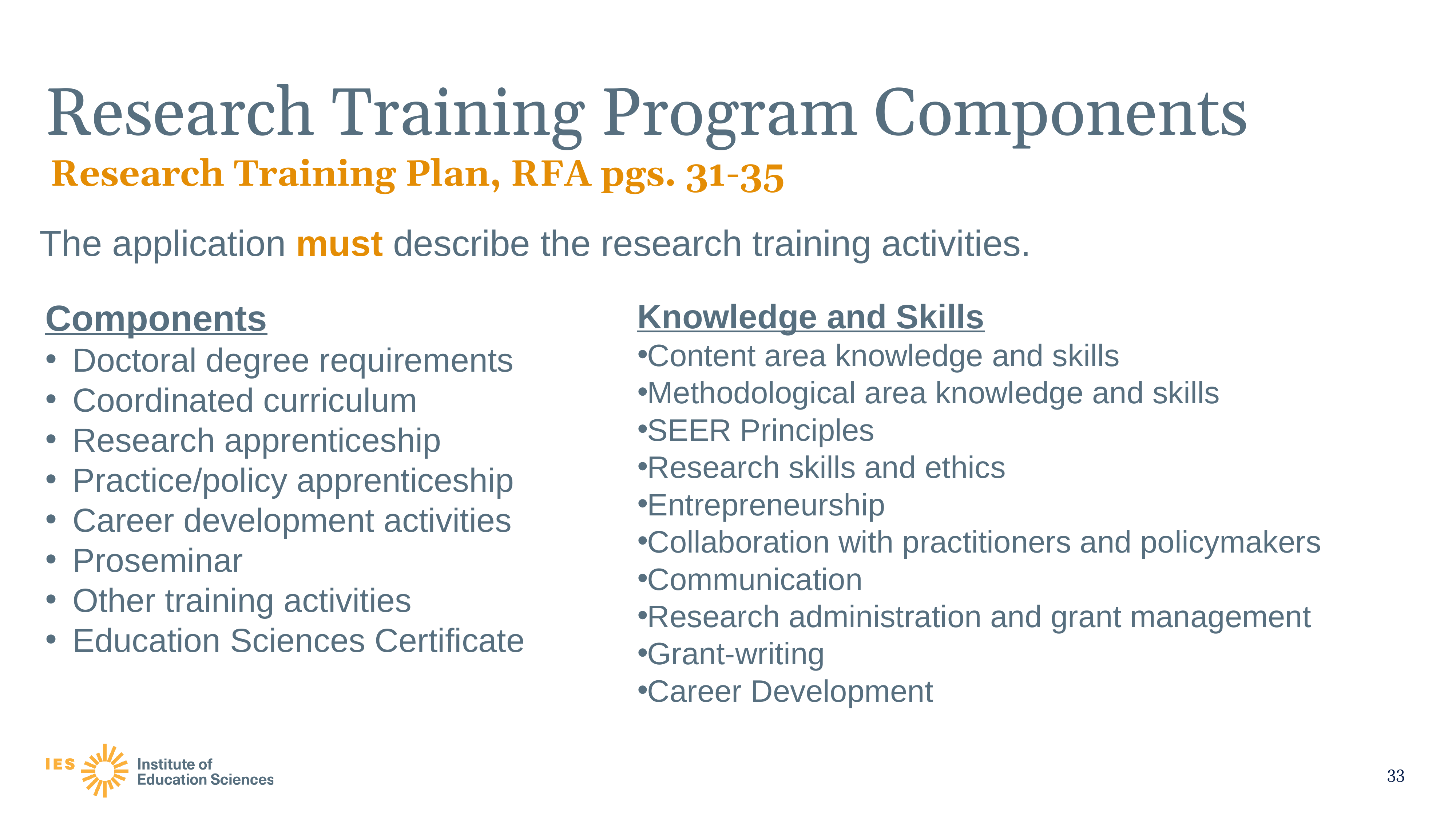

# Research Training Program Components
Research Training Plan, RFA pgs. 31-35
The application must describe the research training activities.
Components
Doctoral degree requirements
Coordinated curriculum
Research apprenticeship
Practice/policy apprenticeship
Career development activities
Proseminar
Other training activities
Education Sciences Certificate

Knowledge and Skills
Content area knowledge and skills
Methodological area knowledge and skills
SEER Principles
Research skills and ethics
Entrepreneurship
Collaboration with practitioners and policymakers
Communication
Research administration and grant management
Grant-writing
Career Development

33